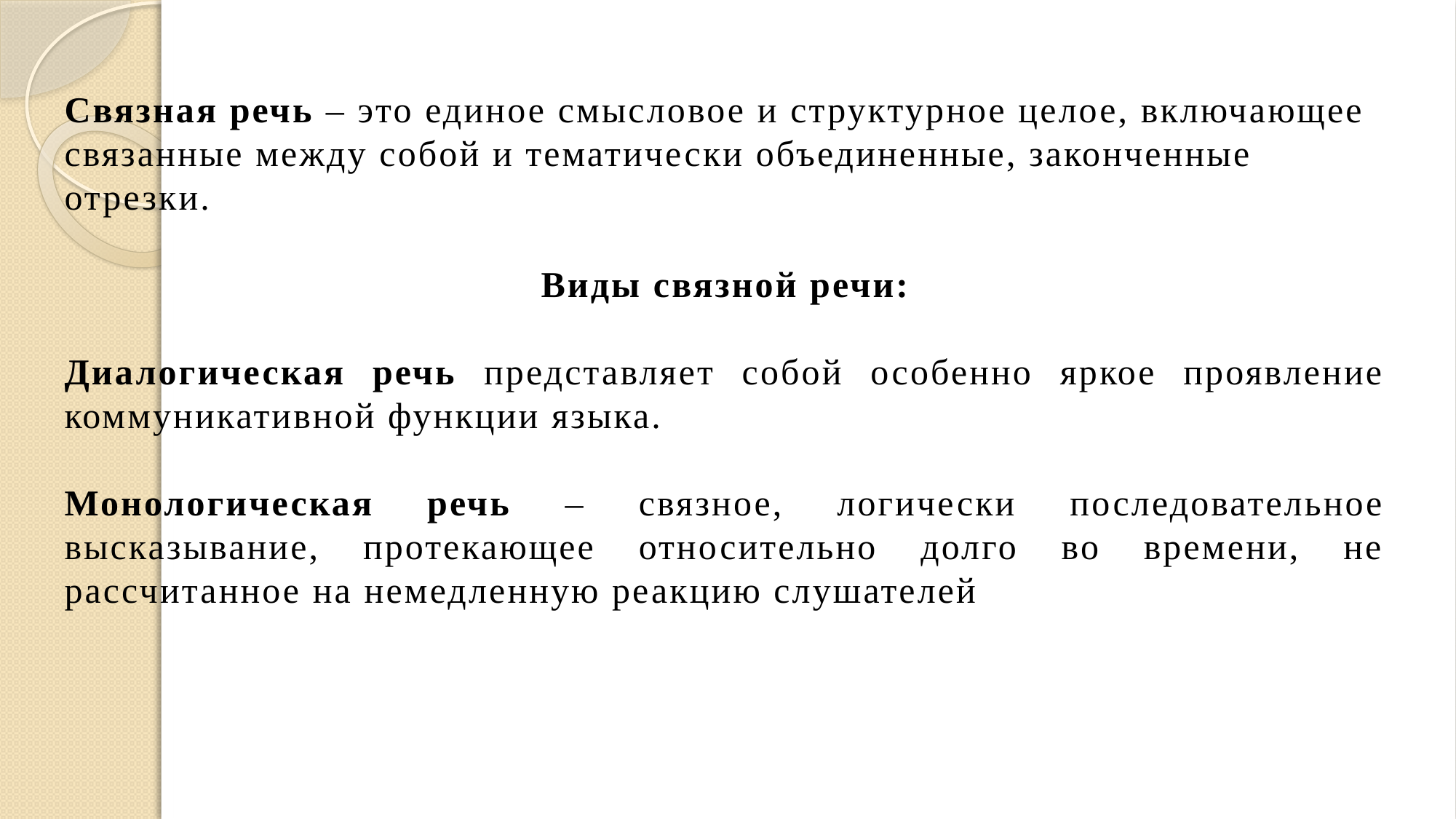

Связная речь – это единое смысловое и структурное целое, включающее связанные между собой и тематически объединенные, законченные отрезки.

Виды связной речи:

Диалогическая речь представляет собой особенно яркое проявление коммуникативной функции языка.

Монологическая речь – связное, логически последовательное высказывание, протекающее относительно долго во времени, не рассчитанное на немедленную реакцию слушателей